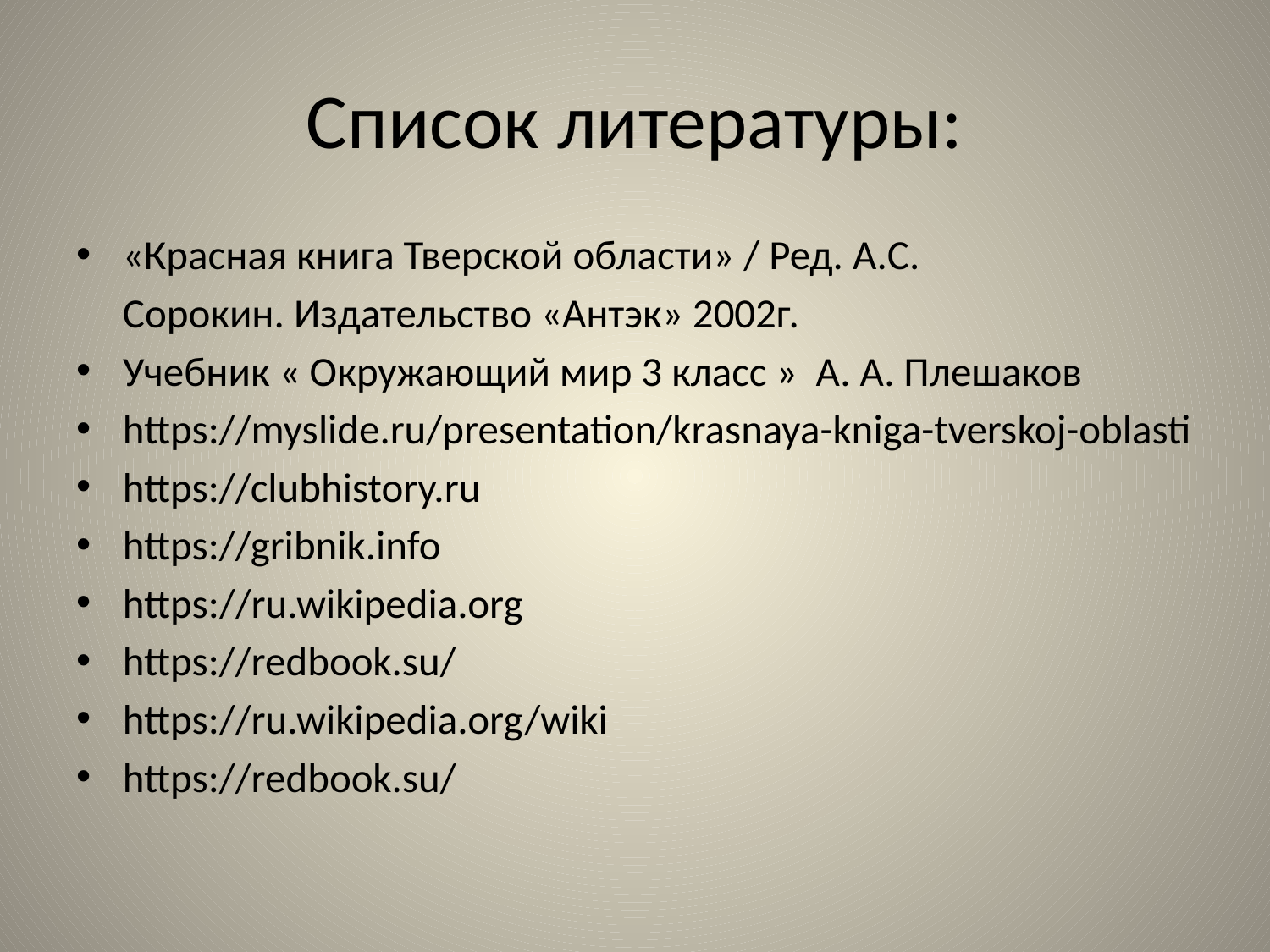

# Список литературы:
«Красная книга Тверской области» / Ред. А.С.
     Сорокин. Издательство «Антэк» 2002г.
Учебник « Окружающий мир 3 класс »  А. А. Плешаков
https://myslide.ru/presentation/krasnaya-kniga-tverskoj-oblasti
https://clubhistory.ru
https://gribnik.info
https://ru.wikipedia.org
https://redbook.su/
https://ru.wikipedia.org/wiki
https://redbook.su/